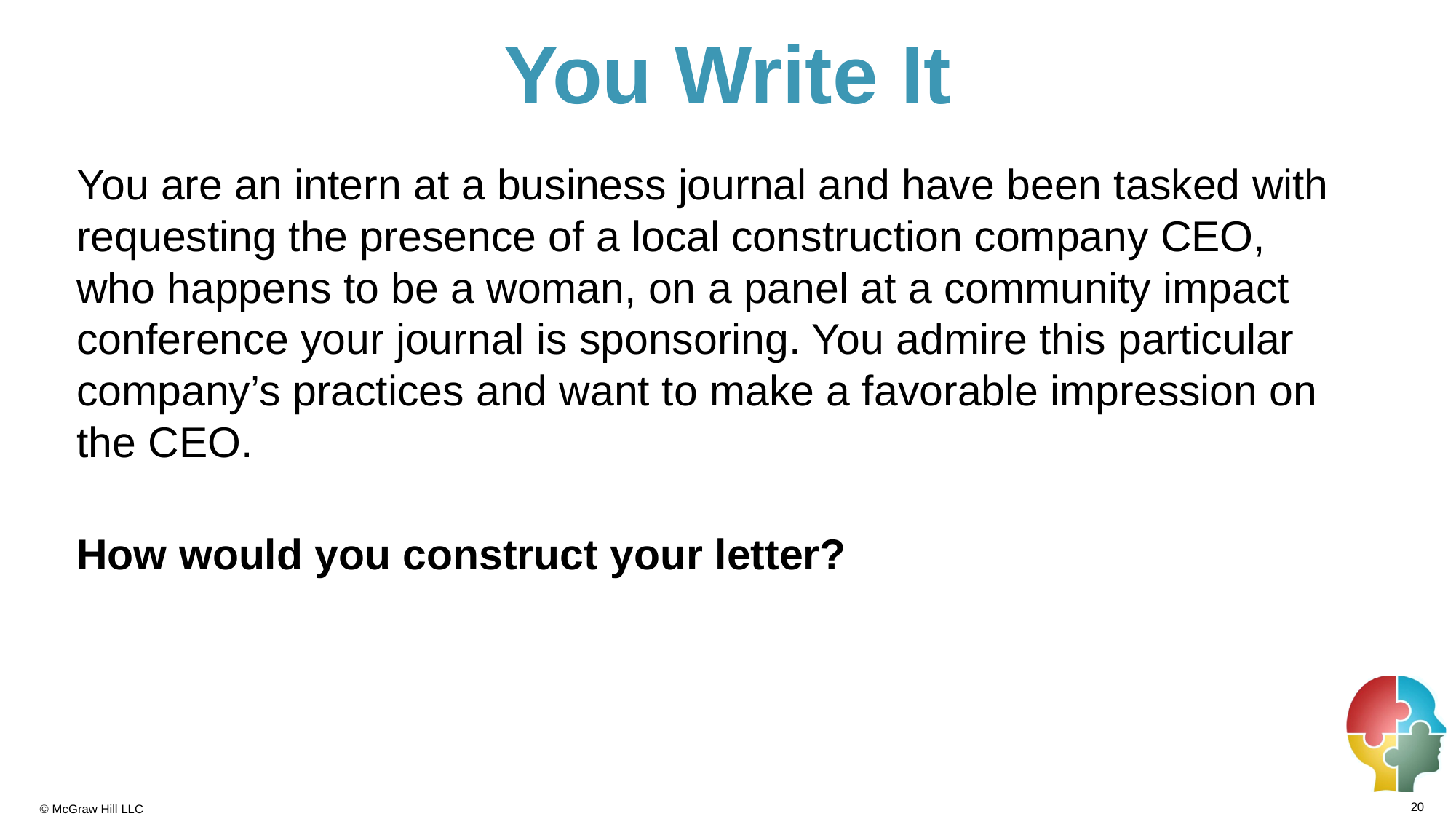

# You Write It
You are an intern at a business journal and have been tasked with requesting the presence of a local construction company CEO, who happens to be a woman, on a panel at a community impact conference your journal is sponsoring. You admire this particular company’s practices and want to make a favorable impression on the CEO.
How would you construct your letter?
20